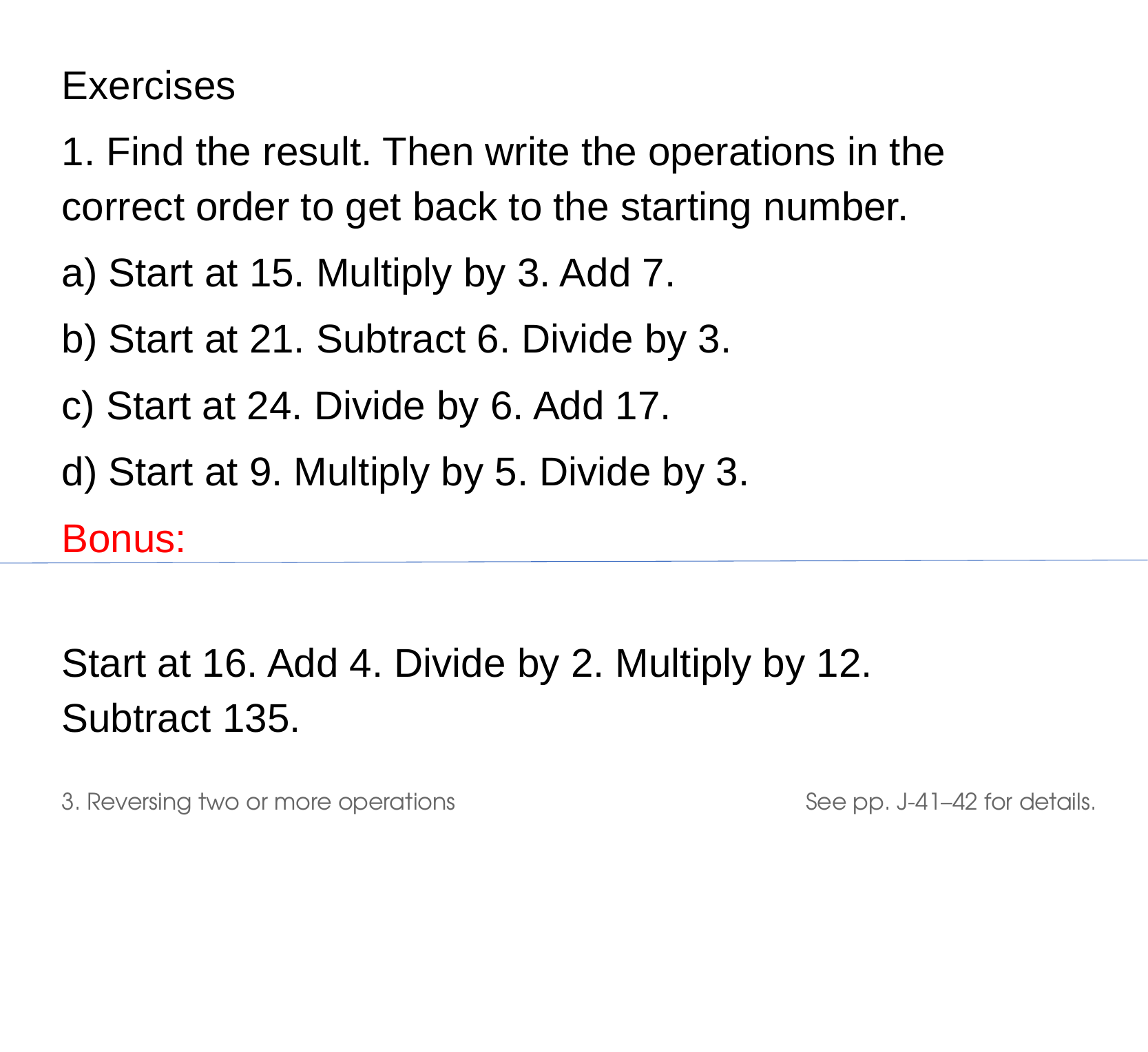

Exercises
1. Find the result. Then write the operations in the correct order to get back to the starting number.
a) Start at 15. Multiply by 3. Add 7.
b) Start at 21. Subtract 6. Divide by 3.
c) Start at 24. Divide by 6. Add 17.
d) Start at 9. Multiply by 5. Divide by 3.
Bonus:
Start at 16. Add 4. Divide by 2. Multiply by 12. Subtract 135.
3. Reversing two or more operations
See pp. J-41–42 for details.